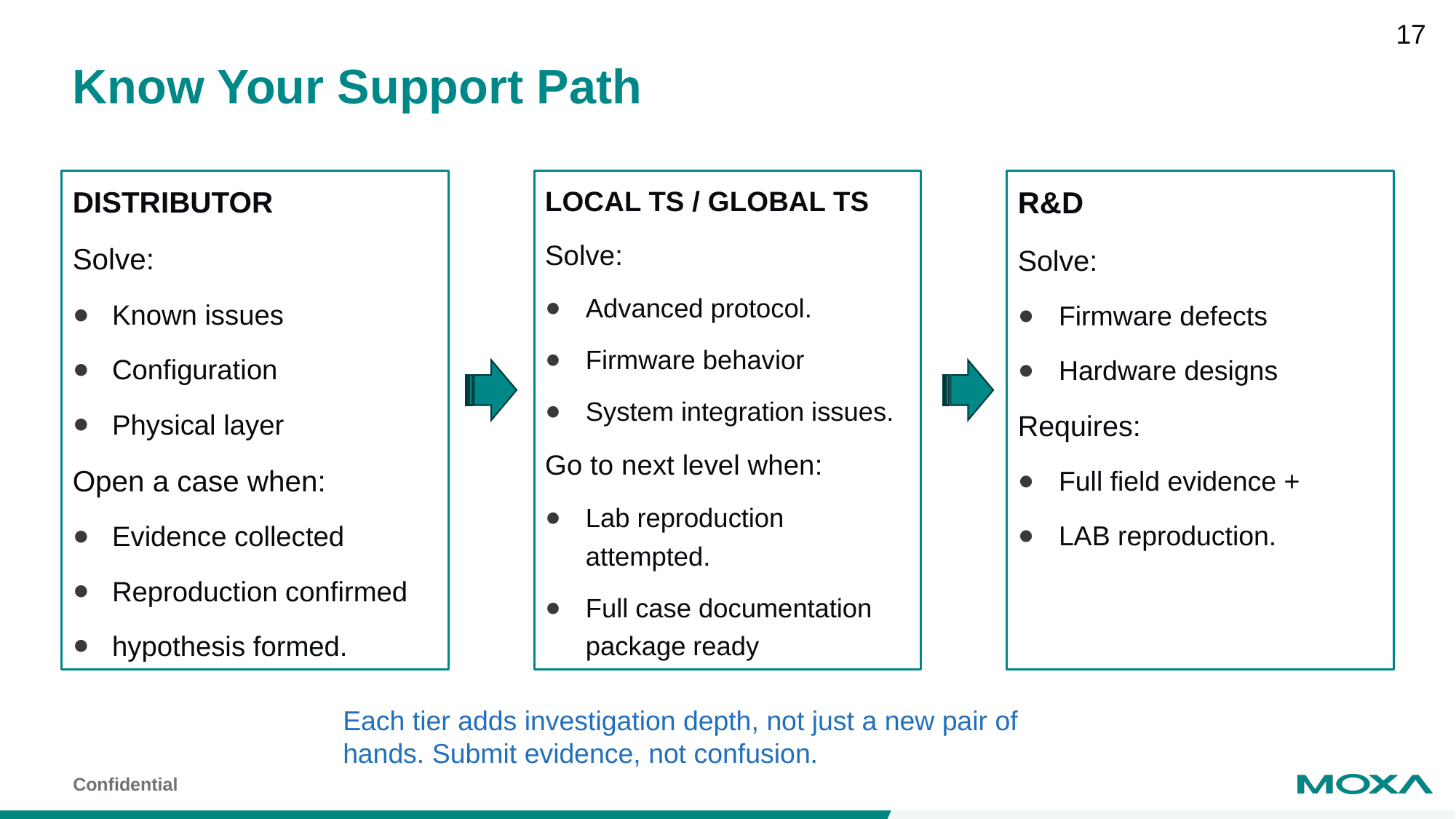

# Know Your Support Path
R&D
Solve:
Firmware defects
Hardware designs
Requires:
Full field evidence +
LAB reproduction.
DISTRIBUTOR
Solve:
Known issues
Configuration
Physical layer
Open a case when:
Evidence collected
Reproduction confirmed
hypothesis formed.

LOCAL TS / GLOBAL TS
Solve:
Advanced protocol.
Firmware behavior
System integration issues.
Go to next level when:
Lab reproduction attempted.
Full case documentation package ready

Each tier adds investigation depth, not just a new pair of hands. Submit evidence, not confusion.